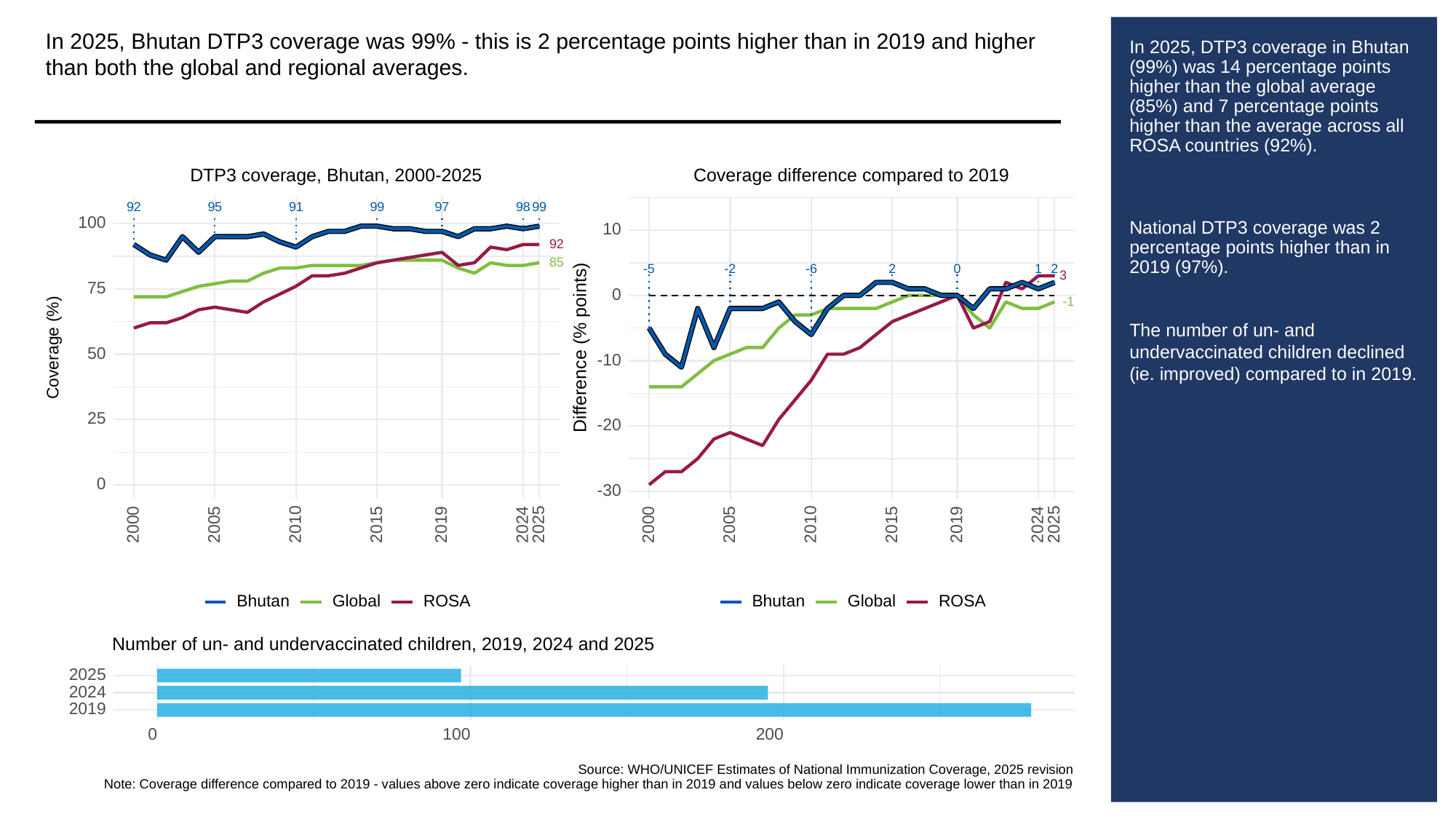

In 2025, Bhutan DTP3 coverage was 99% - this is 2 percentage points higher than in 2019 and higher than both the global and regional averages.
# In 2025, DTP3 coverage in Bhutan (99%) was 14 percentage points higher than the global average (85%) and 7 percentage points higher than the average across all ROSA countries (92%).

National DTP3 coverage was 2 percentage points higher than in 2019 (97%).

The number of un- and undervaccinated children declined (ie. improved) compared to in 2019.

Coverage difference compared to 2019
DTP3 coverage, Bhutan, 2000-2025

92
95
91
99
97
98
99
100

10

92

85

-6
0
-2
2
1
2
-5
3

75

0

-1

Difference (% points)
Coverage (%)
50

-10

25

-20

0

-30

2000
2005
2010
2015
2019
2024
2025
2000
2005
2010
2015
2019
2024
2025
ROSA
ROSA
Global
Global
Bhutan
Bhutan

Number of un- and undervaccinated children, 2019, 2024 and 2025

2025

2024

2019

0
100
200
Source: WHO/UNICEF Estimates of National Immunization Coverage, 2025 revision
Note: Coverage difference compared to 2019 - values above zero indicate coverage higher than in 2019 and values below zero indicate coverage lower than in 2019